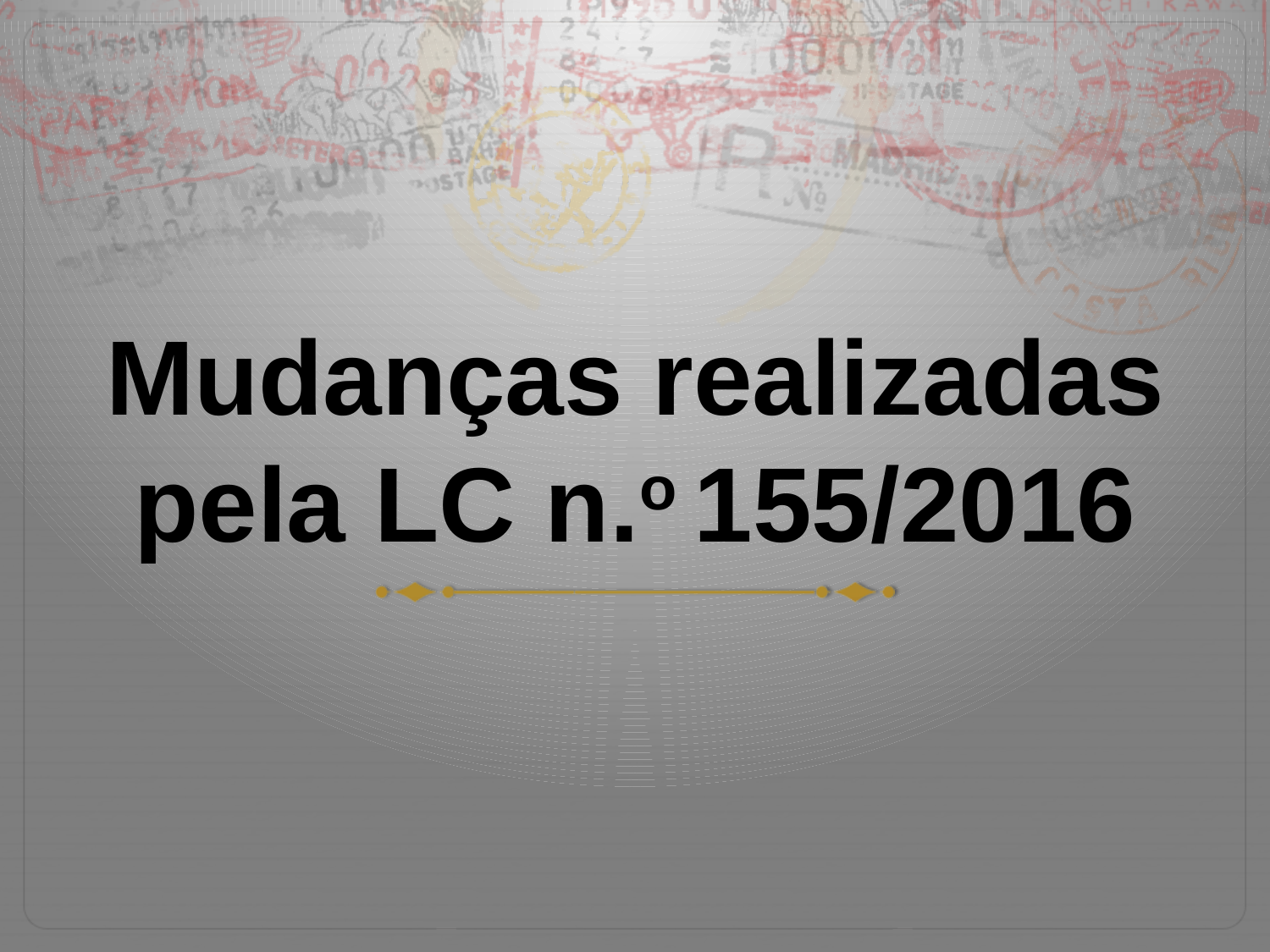

# Mudanças realizadas pela LC n.o 155/2016